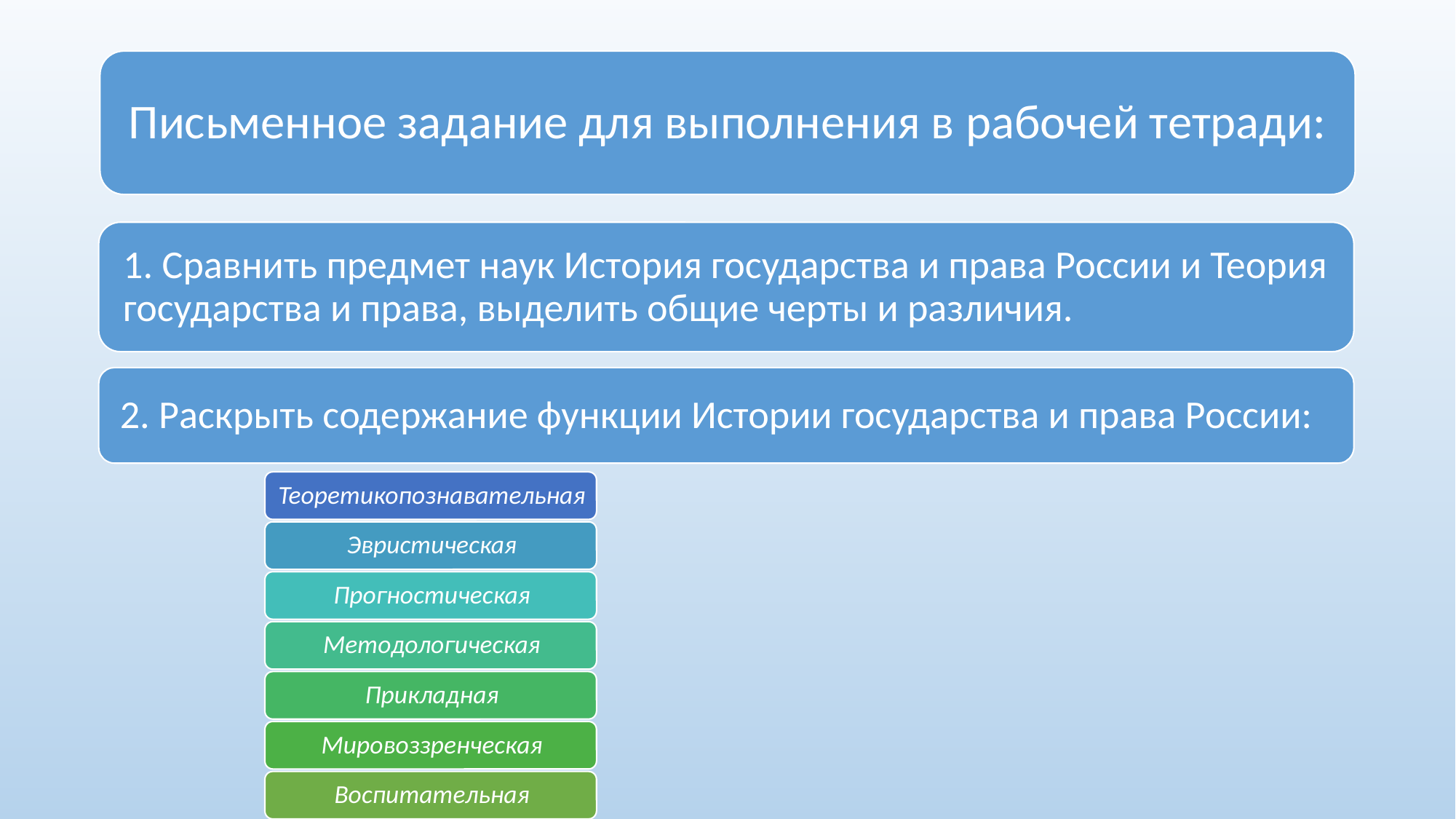

Письменное задание для выполнения в рабочей тетради:
1. Сравнить предмет наук История государства и права России и Теория государства и права, выделить общие черты и различия.
2. Раскрыть содержание функции Истории государства и права России:
Теоретико­познавательная
Эвристическая
Прогностическая
Методологическая
Прикладная
Мировоззренческая
Воспитательная